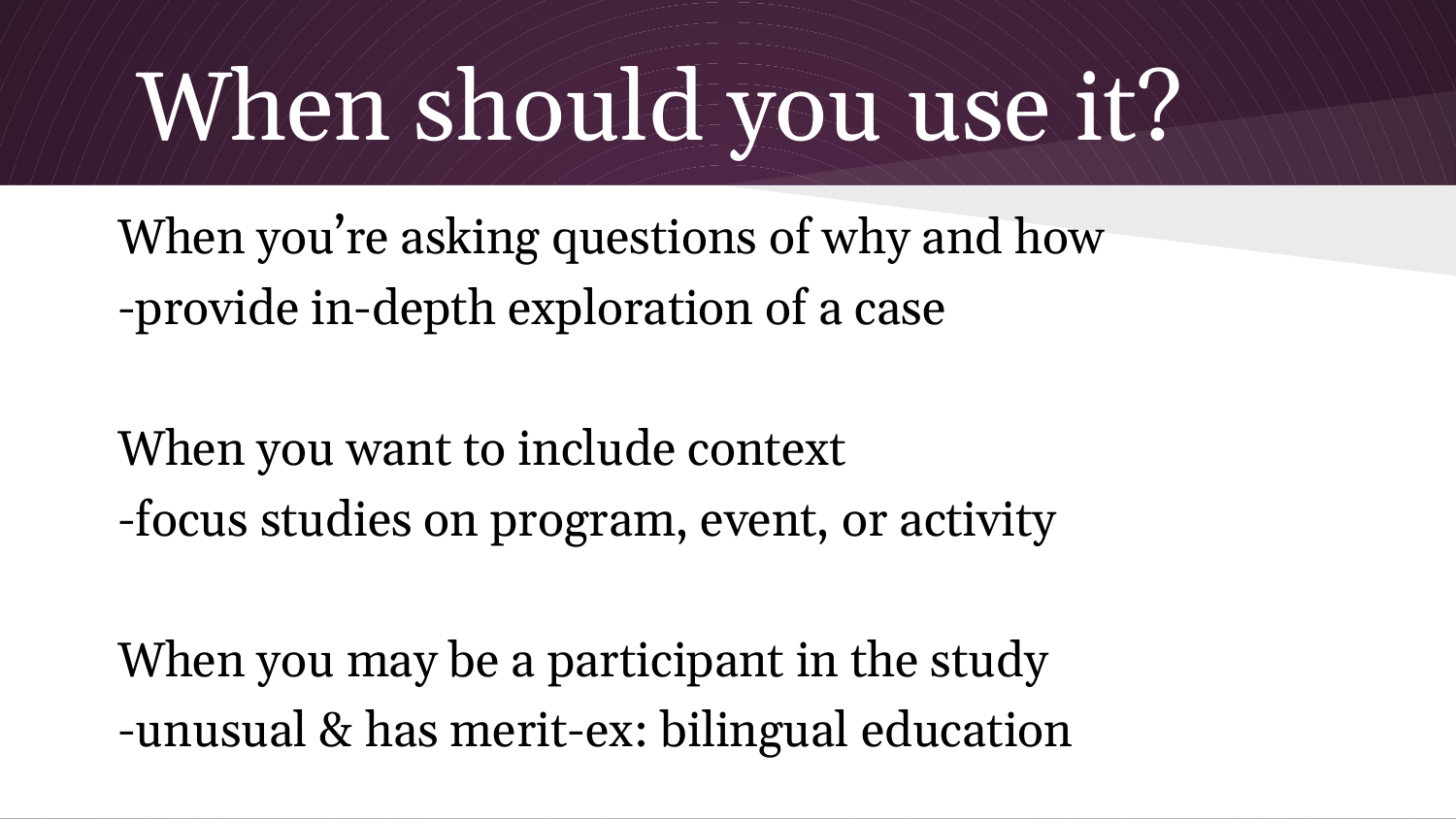

# When should you use it?
When you’re asking questions of why and how
-provide in-depth exploration of a case

When you want to include context
-focus studies on program, event, or activity

When you may be a participant in the study
-unusual & has merit-ex: bilingual education